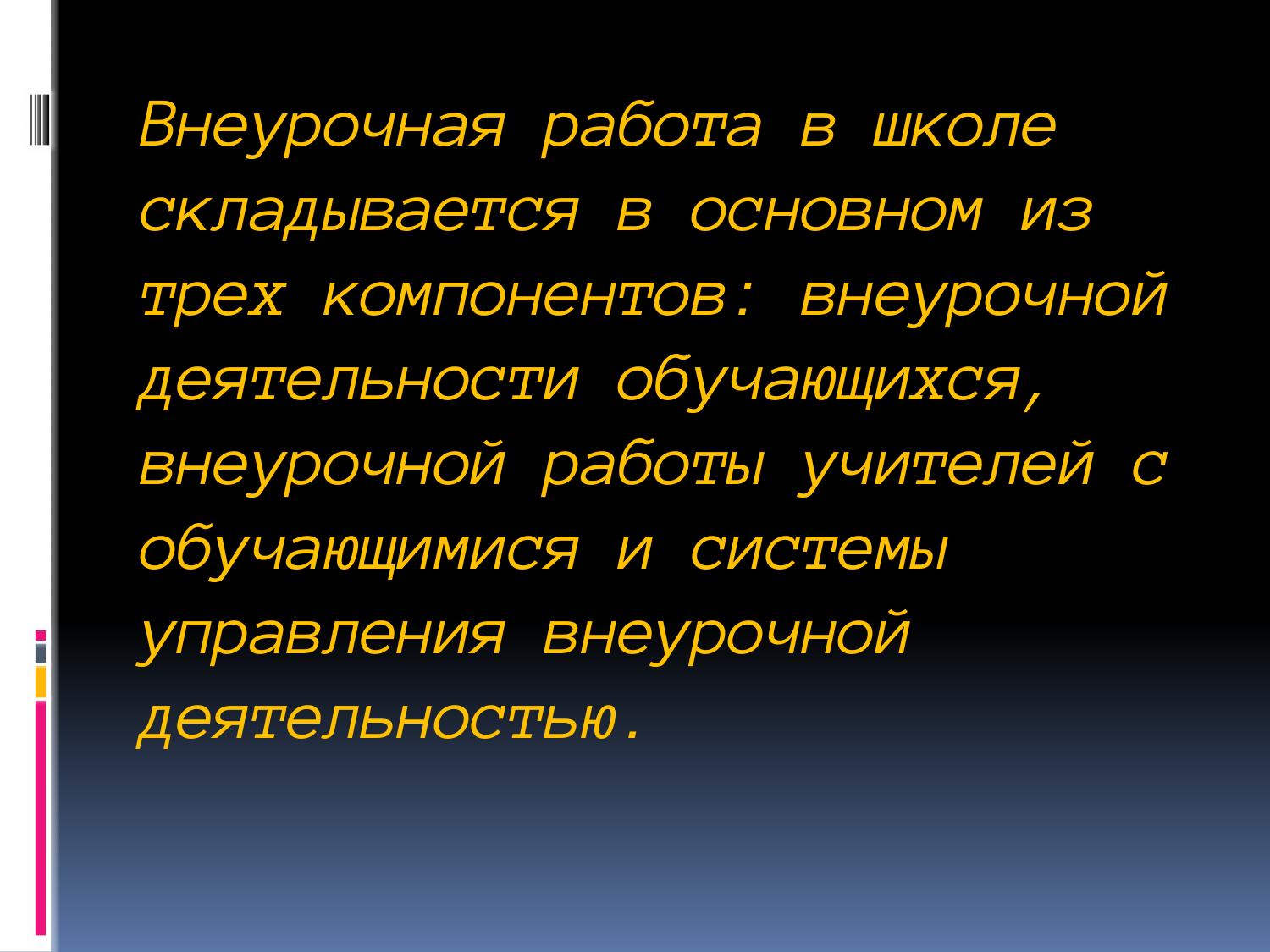

# Внеурочная работа в школе складывается в основном из трех компонентов: внеурочной деятельности обучающихся, внеурочной работы учителей с обучающимися и системы управления внеурочной деятельностью.